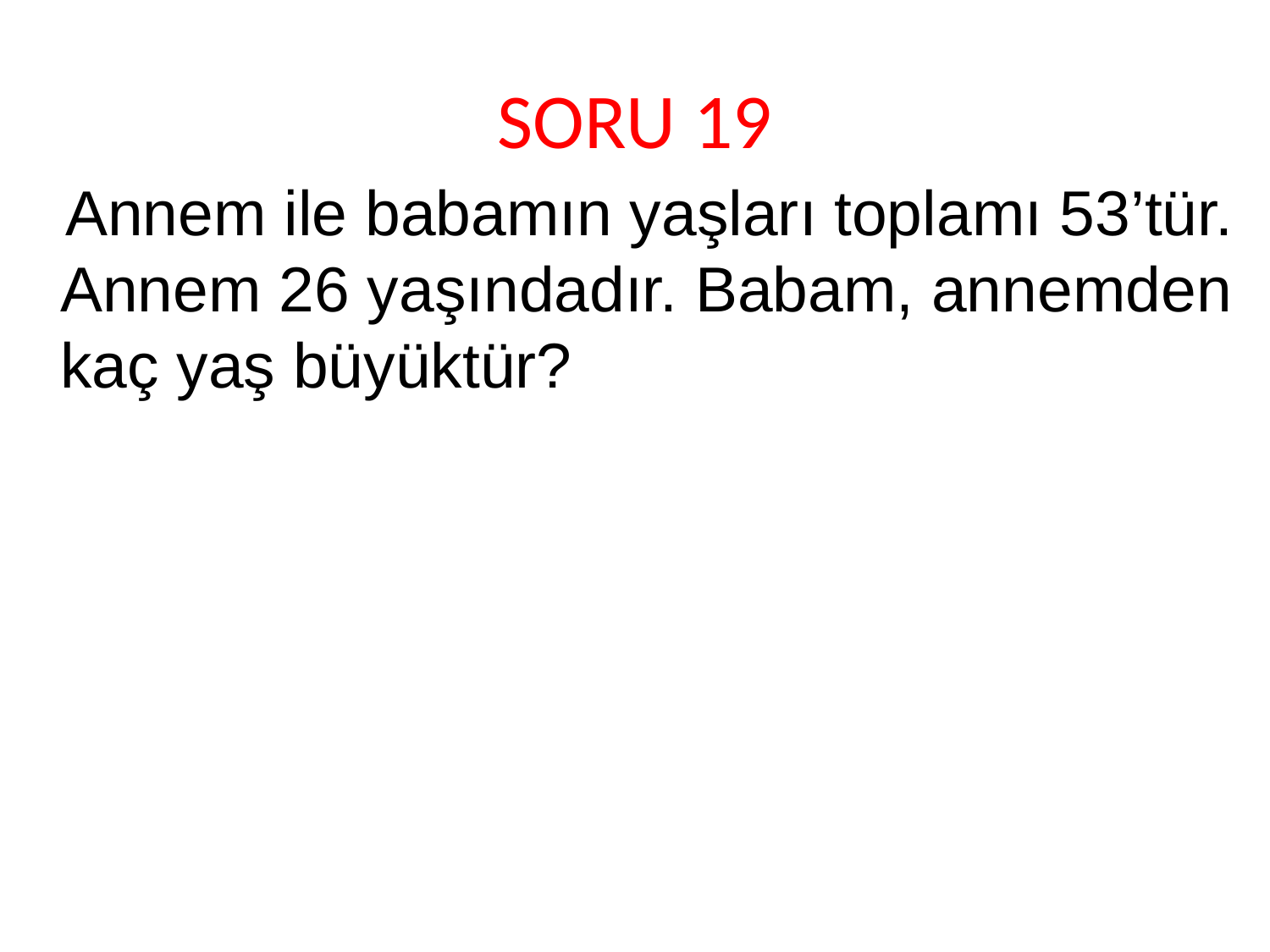

# SORU 19
   Annem ile babamın yaşları toplamı 53’tür. Annem 26 yaşındadır. Babam, annemden kaç yaş büyüktür?